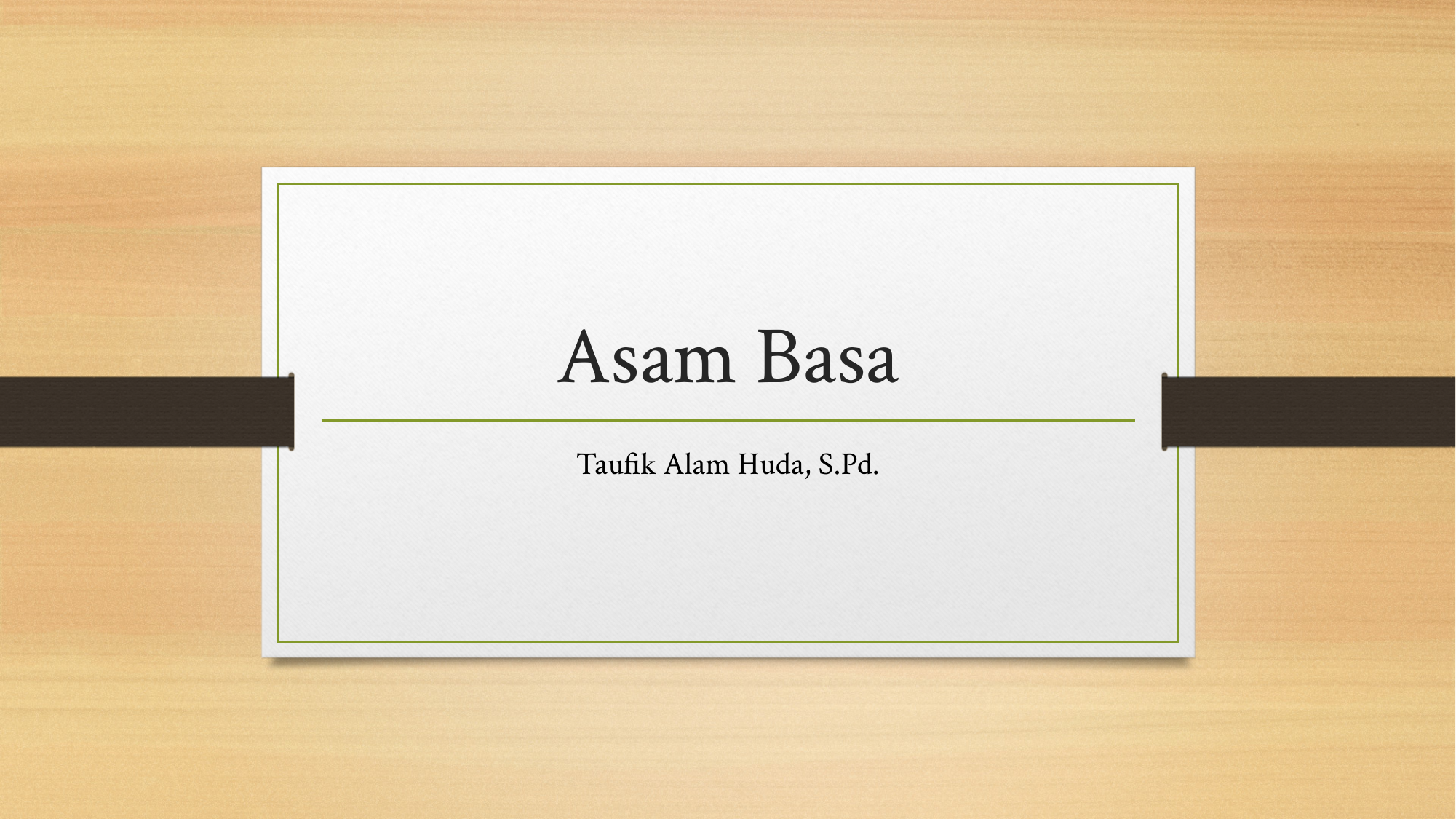

# Asam Basa
Taufik Alam Huda, S.Pd.